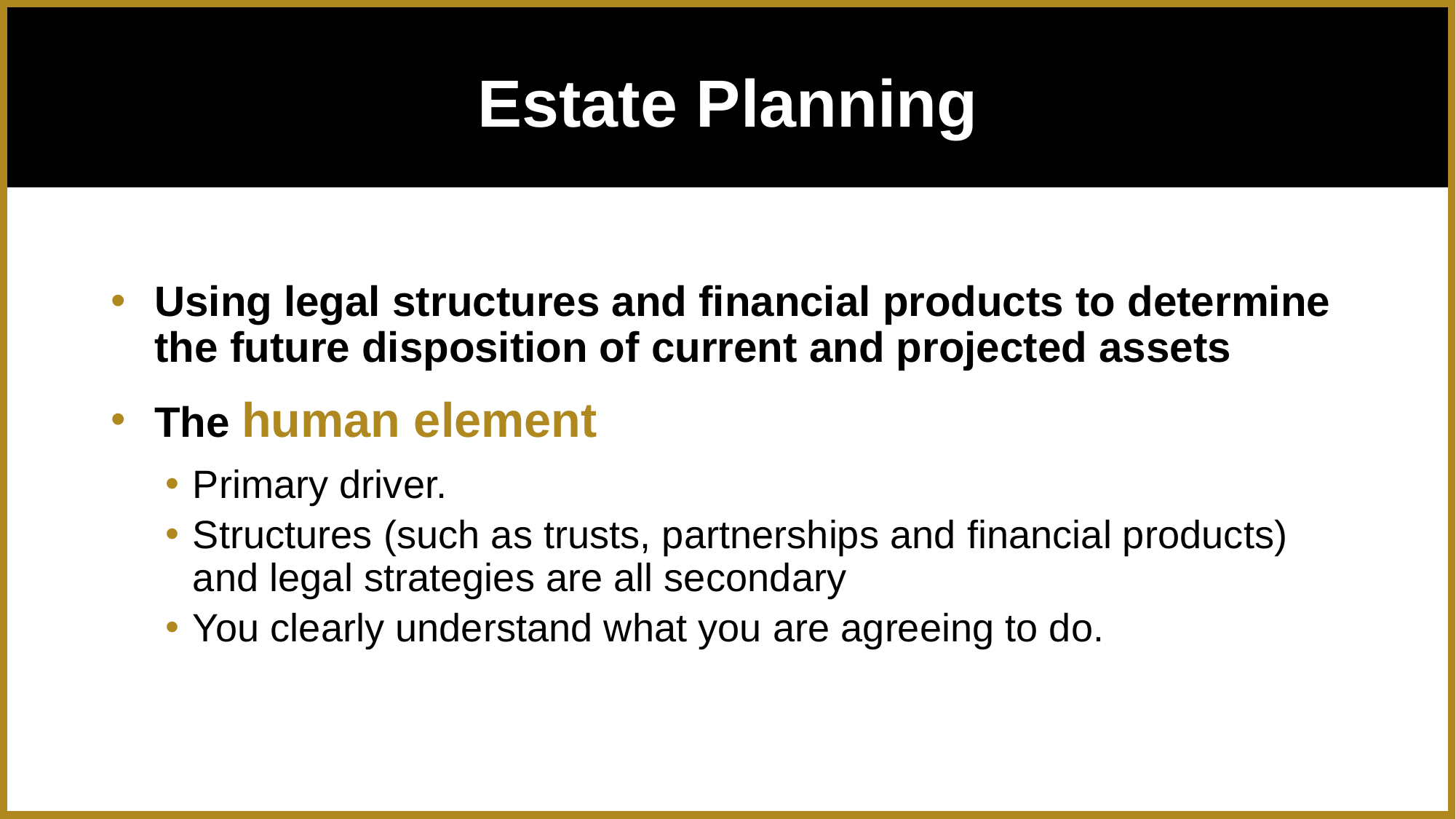

# Estate Planning
Using legal structures and financial products to determine the future disposition of current and projected assets
The human element
Primary driver.
Structures (such as trusts, partnerships and financial products)
and legal strategies are all secondary
You clearly understand what you are agreeing to do.